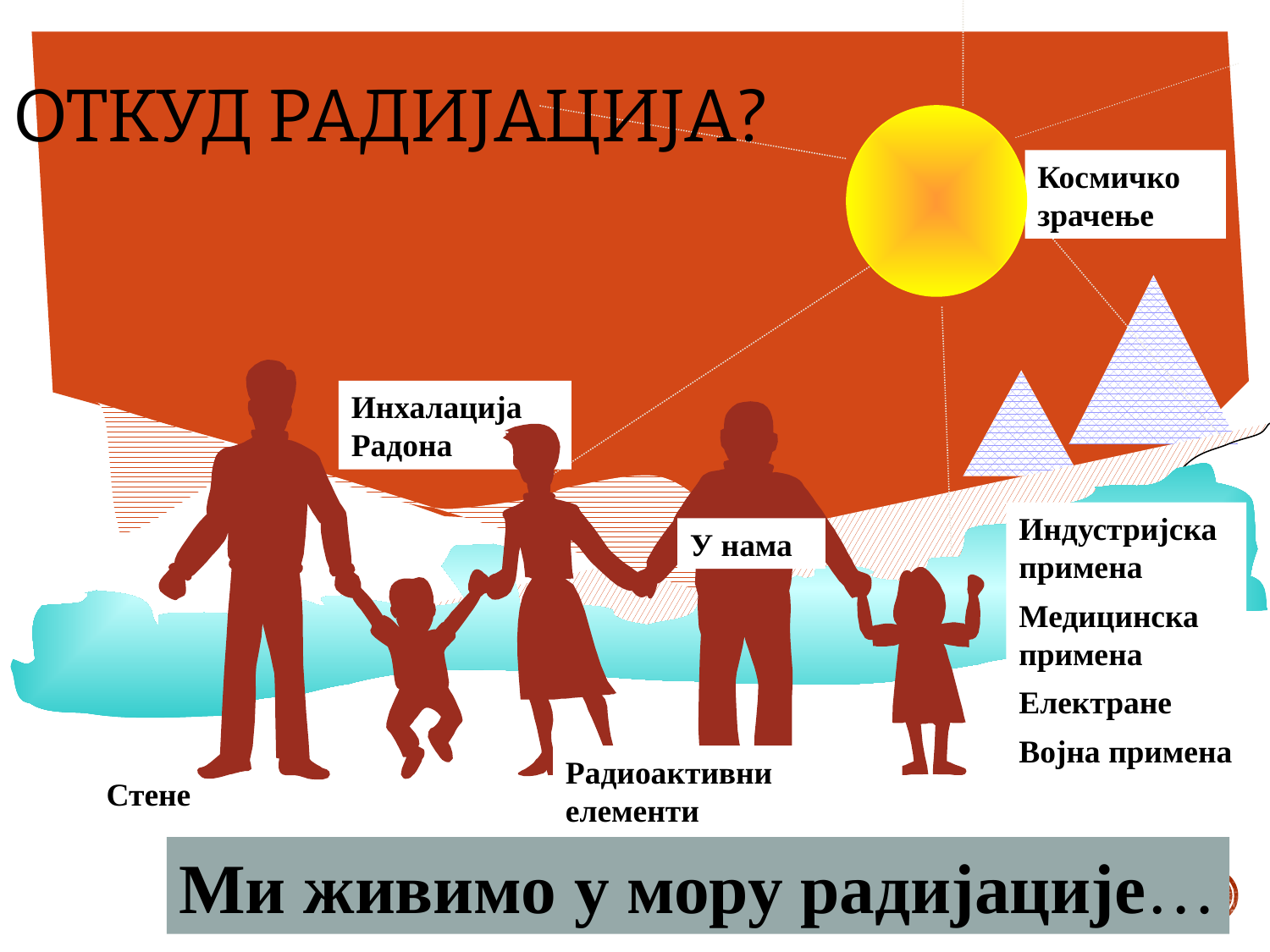

Откуд радијација?

Космичко зрачење

Инхалација Радона

Индустријска примена
Медицинска примена
Електране
Војна примена
У нама

Радиоактивни елементи
Стене
Ми живимо у мору радијације…